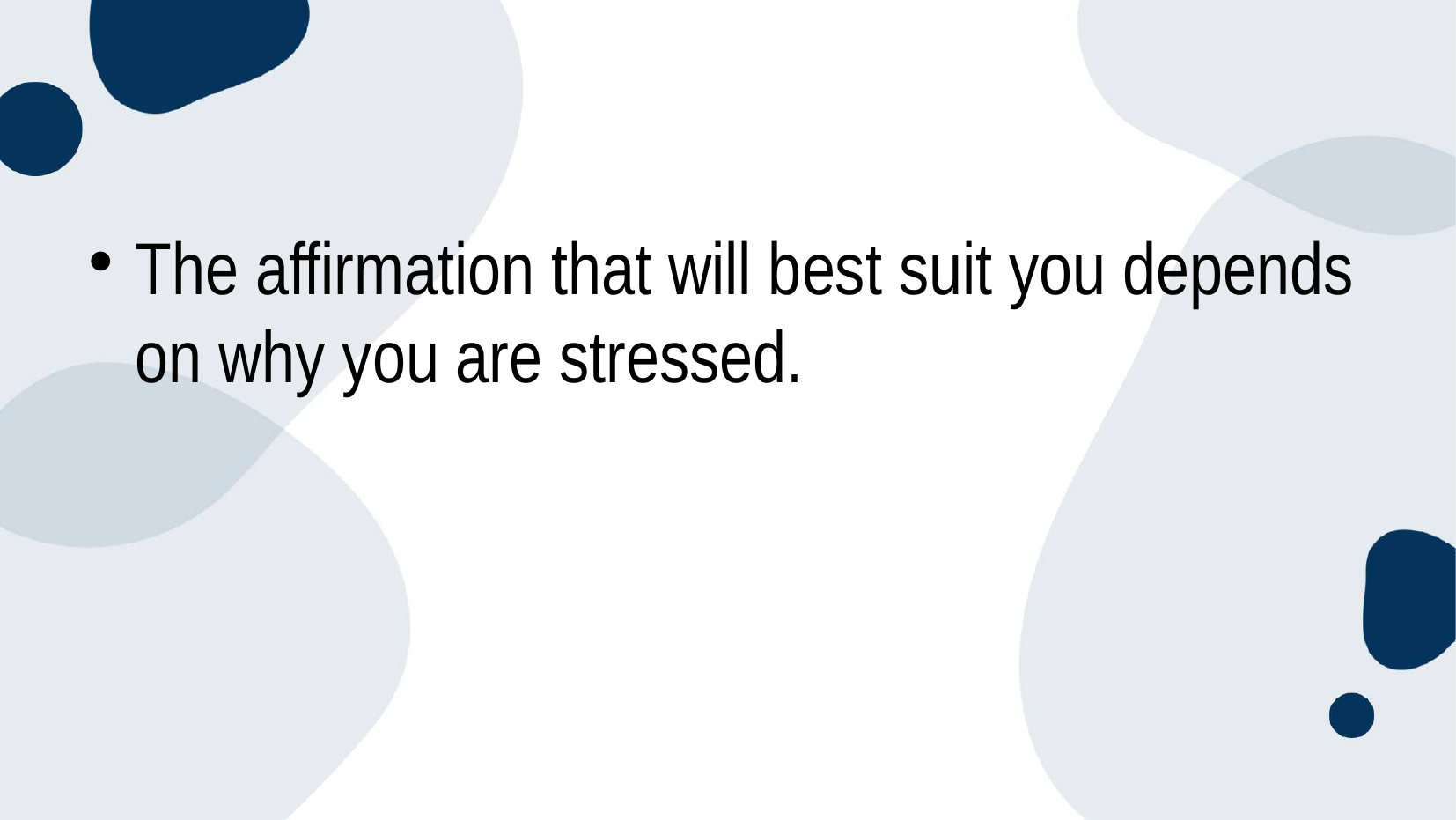

The affirmation that will best suit you depends on why you are stressed.